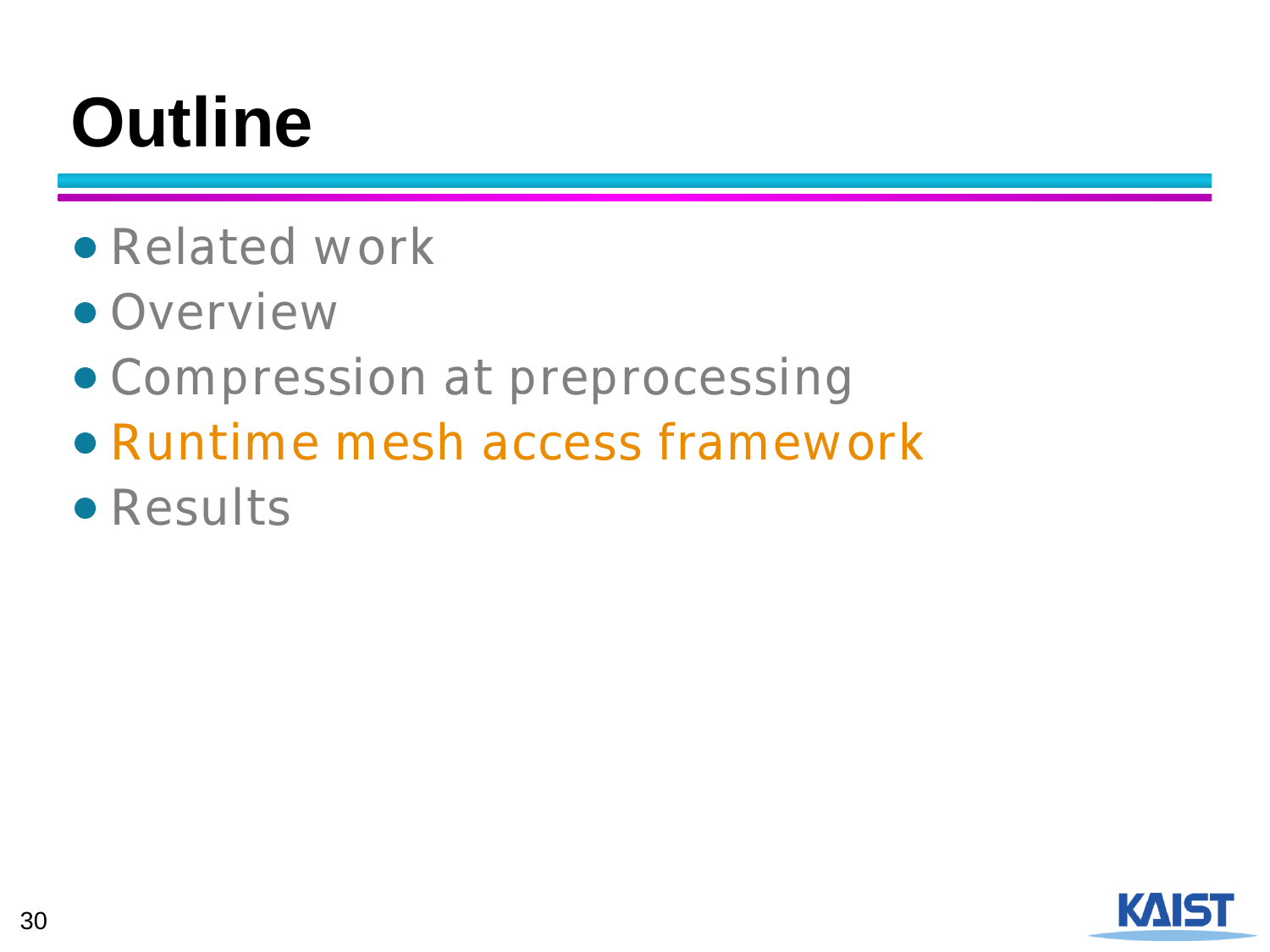

# Outline
Related work
Overview
Compression at preprocessing
Runtime mesh access framework
Results